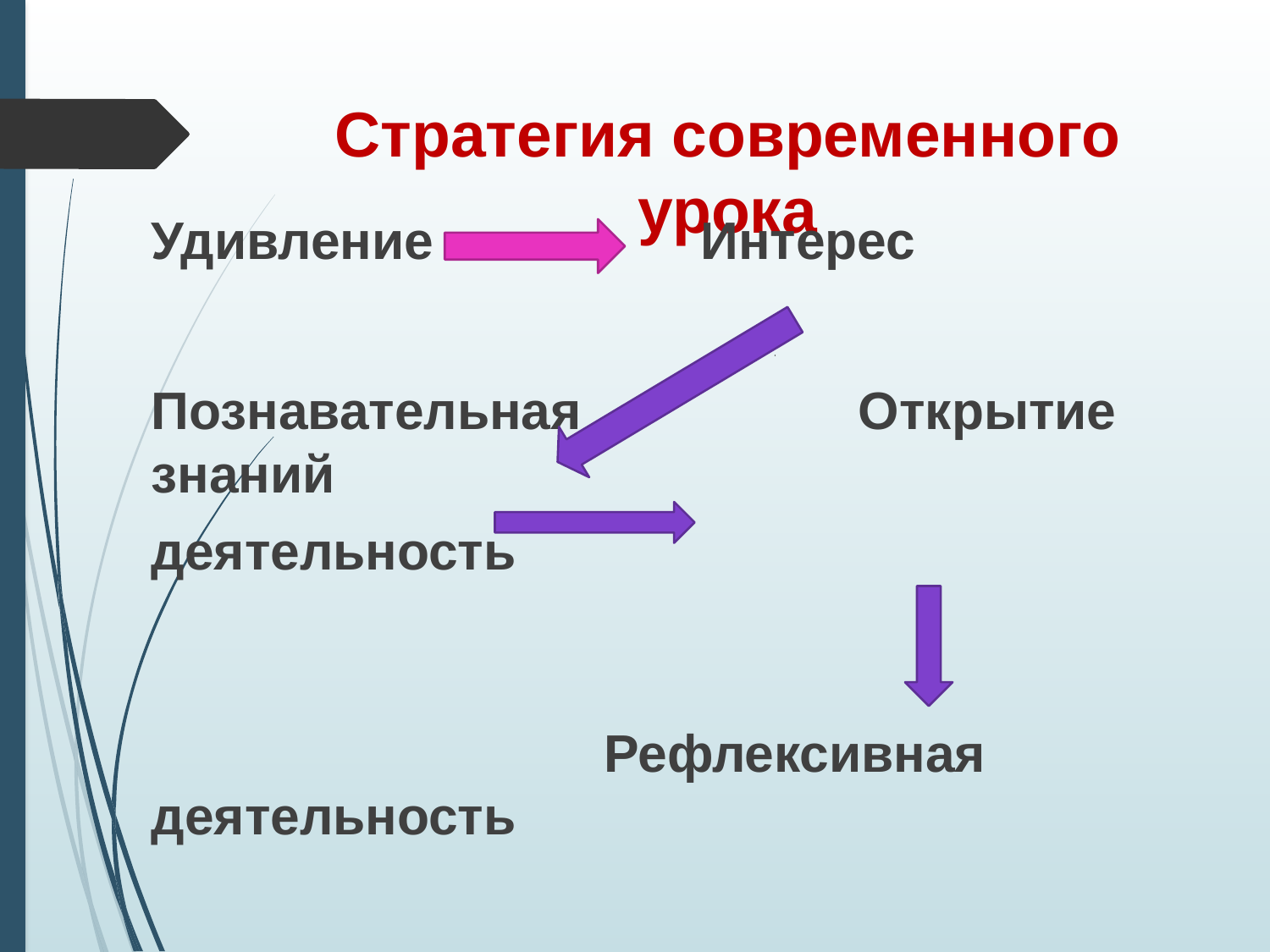

# Стратегия современного урока
Удивление                                   Интерес

Познавательная                   Открытие знаний
деятельность

                               Рефлексивная деятельность